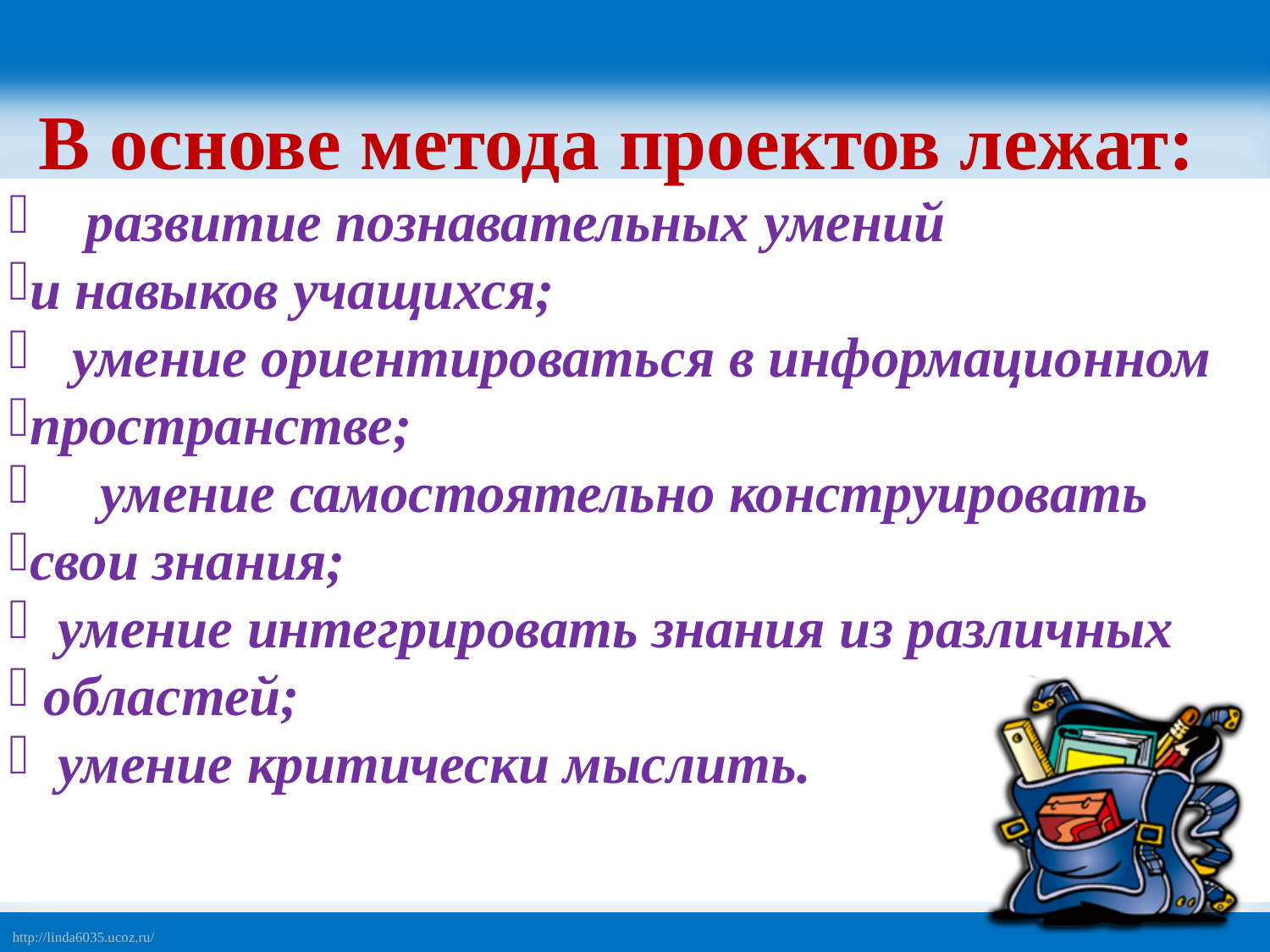

В основе метода проектов лежат:
    развитие познавательных умений
и навыков учащихся;
   умение ориентироваться в информационном
пространстве;
     умение самостоятельно конструировать
свои знания;
  умение интегрировать знания из различных
 областей;
  умение критически мыслить.